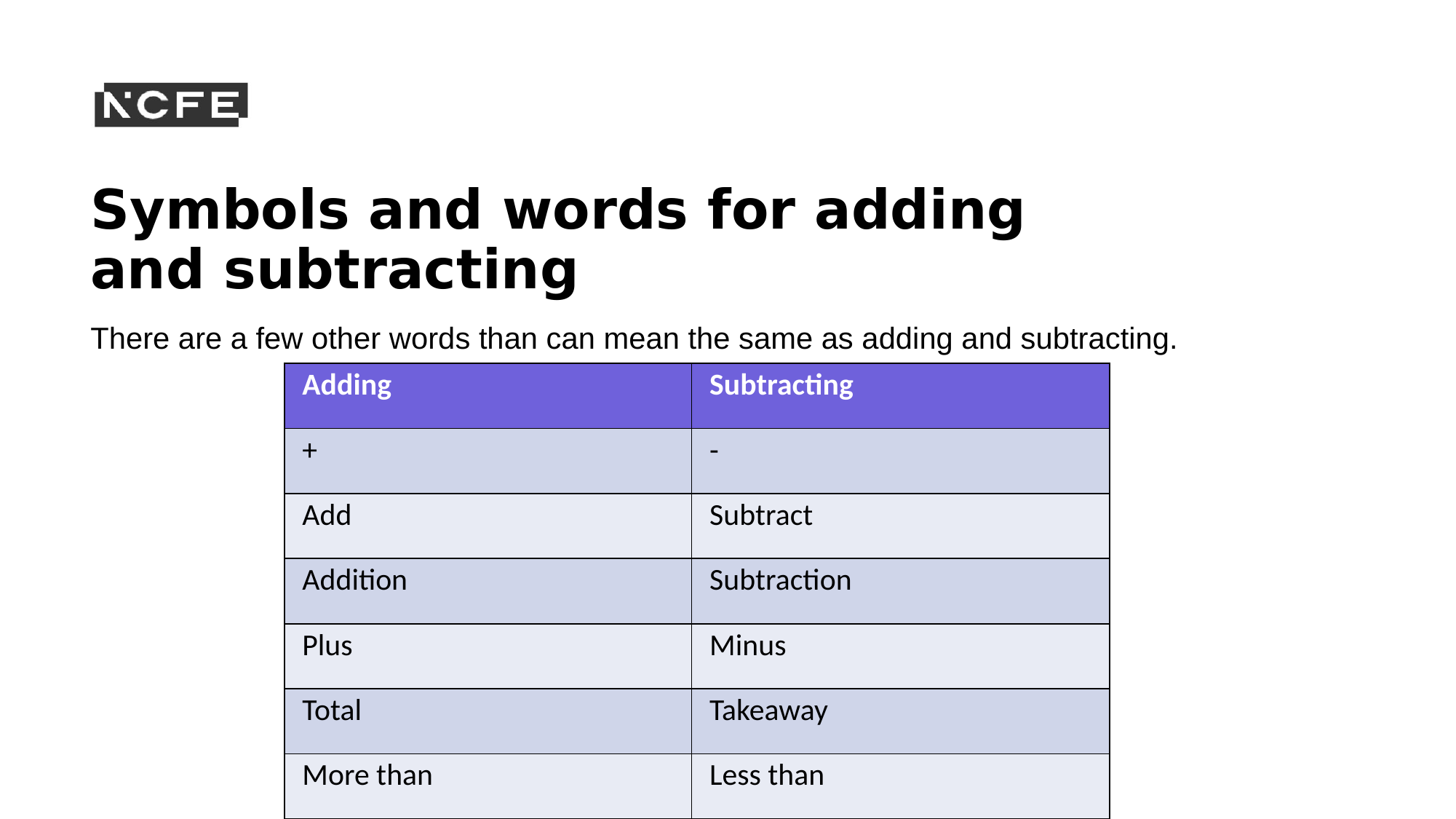

# Symbols and words for adding and subtracting
There are a few other words than can mean the same as adding and subtracting.

| Adding | Subtracting |
| --- | --- |
| + | - |
| Add | Subtract |
| Addition | Subtraction |
| Plus | Minus |
| Total | Takeaway |
| More than | Less than |